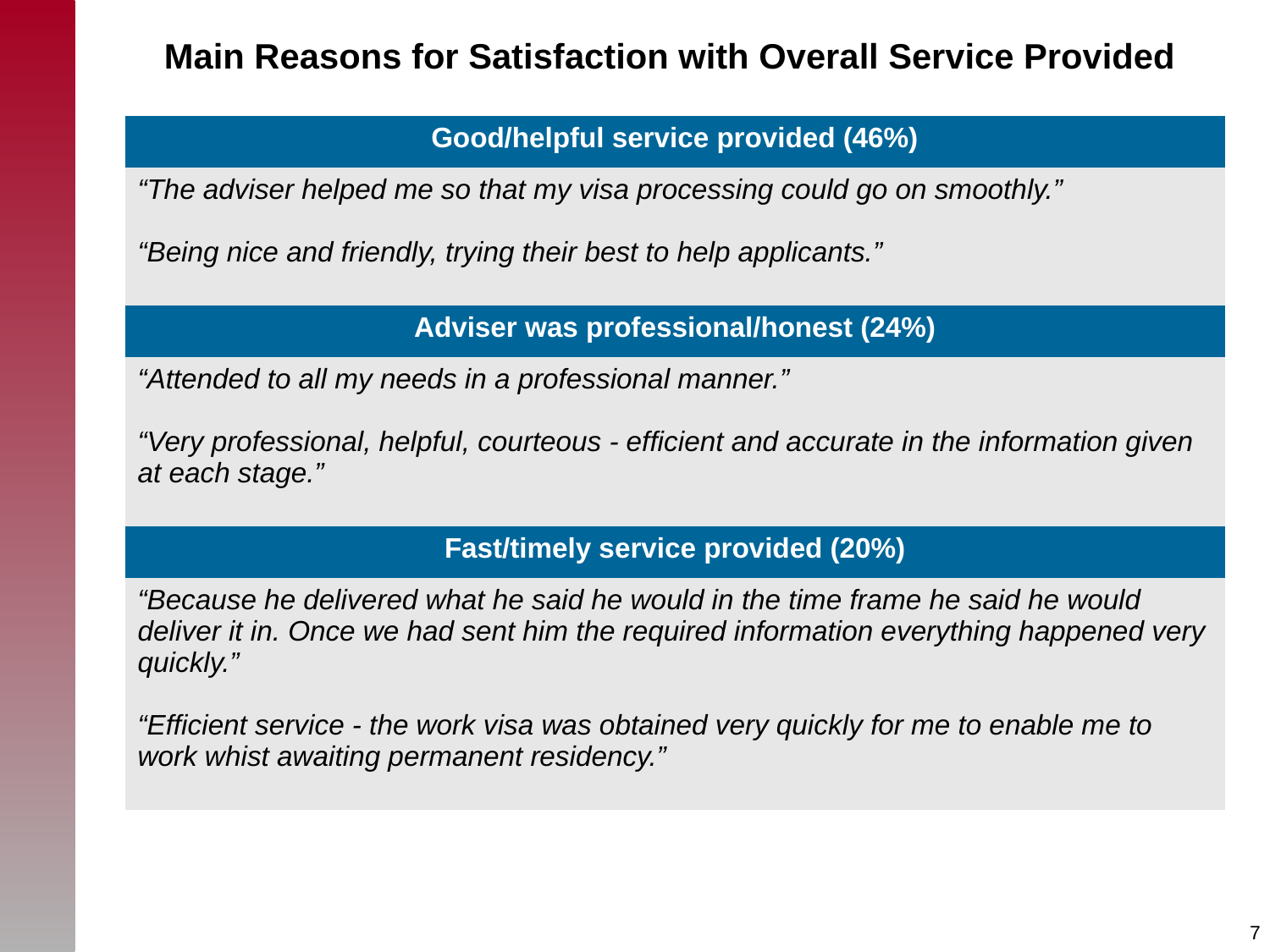

# Main Reasons for Satisfaction with Overall Service Provided

| Good/helpful service provided (46%) |
| --- |
| “The adviser helped me so that my visa processing could go on smoothly.” “Being nice and friendly, trying their best to help applicants.” |
| Adviser was professional/honest (24%) |
| “Attended to all my needs in a professional manner.” “Very professional, helpful, courteous - efficient and accurate in the information given at each stage.” |
| Fast/timely service provided (20%) |
| “Because he delivered what he said he would in the time frame he said he would deliver it in. Once we had sent him the required information everything happened very quickly.” “Efficient service - the work visa was obtained very quickly for me to enable me to work whist awaiting permanent residency.” |
7